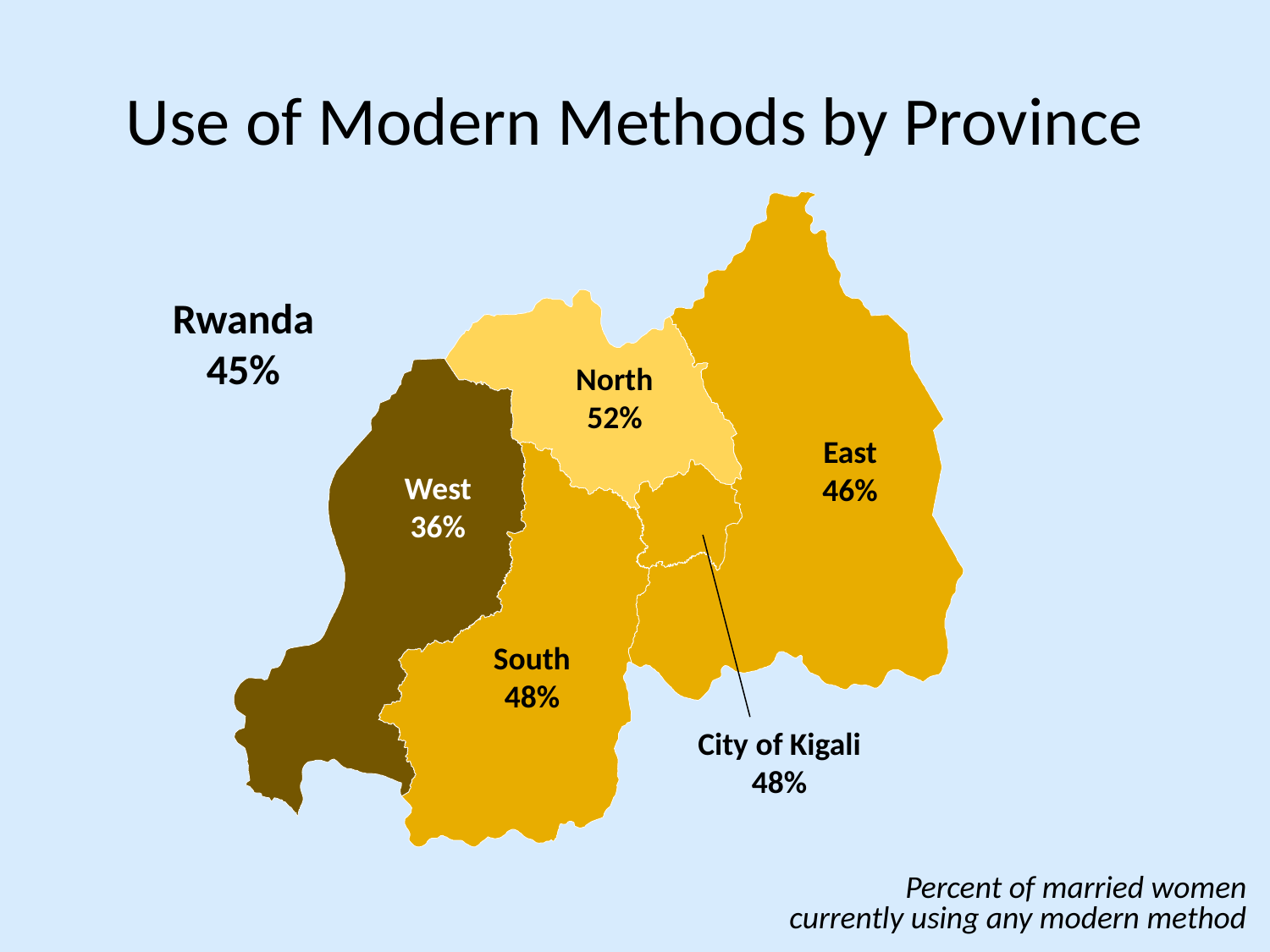

# Use of Modern Methods by Province

North
52%
East
46%
West
36%
South
48%
City of Kigali
48%
Rwanda
45%
Percent of married women currently using any modern method